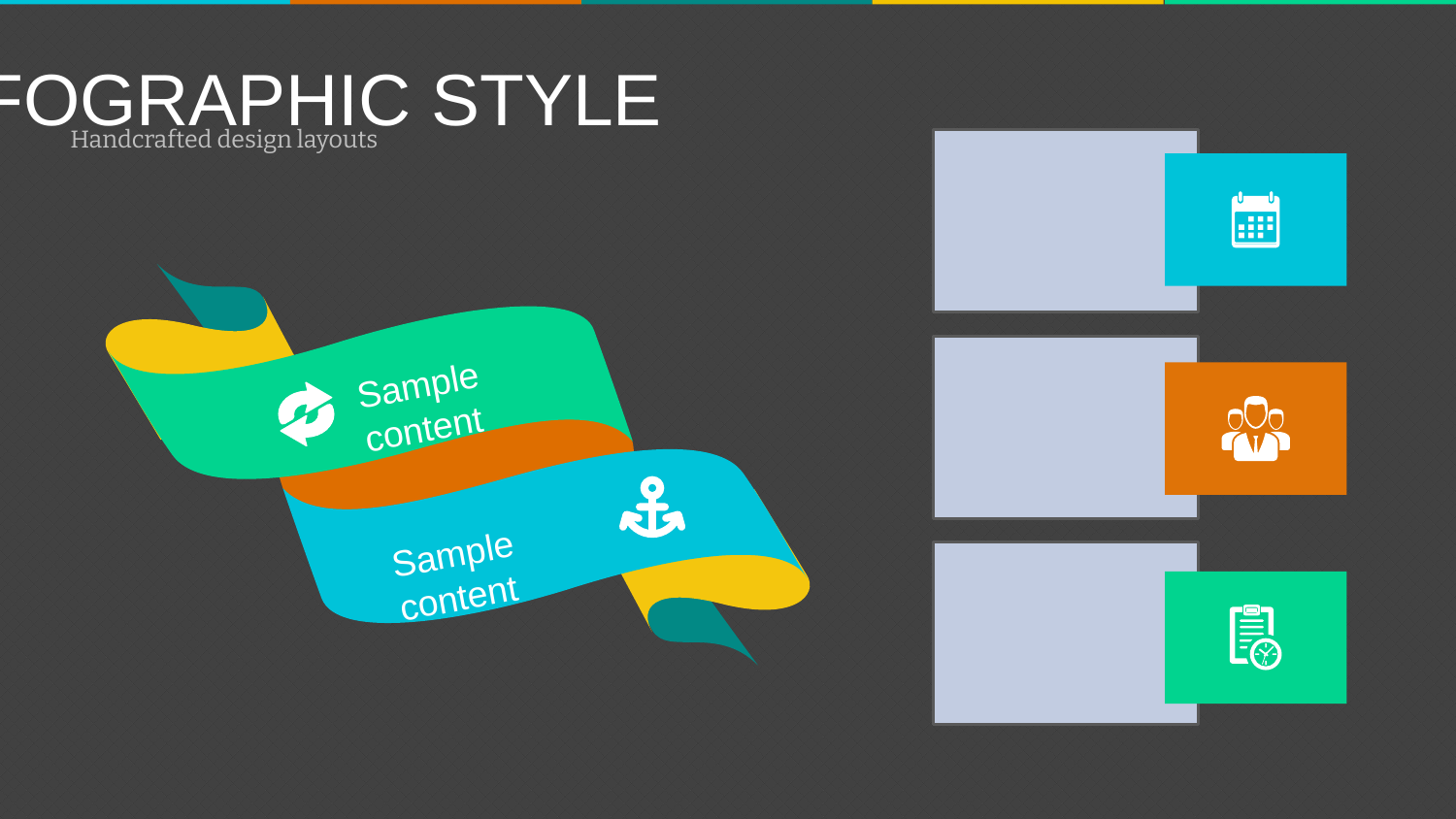

INFOGRAPHIC STYLE
Handcrafted design layouts

Sample content

Sample content